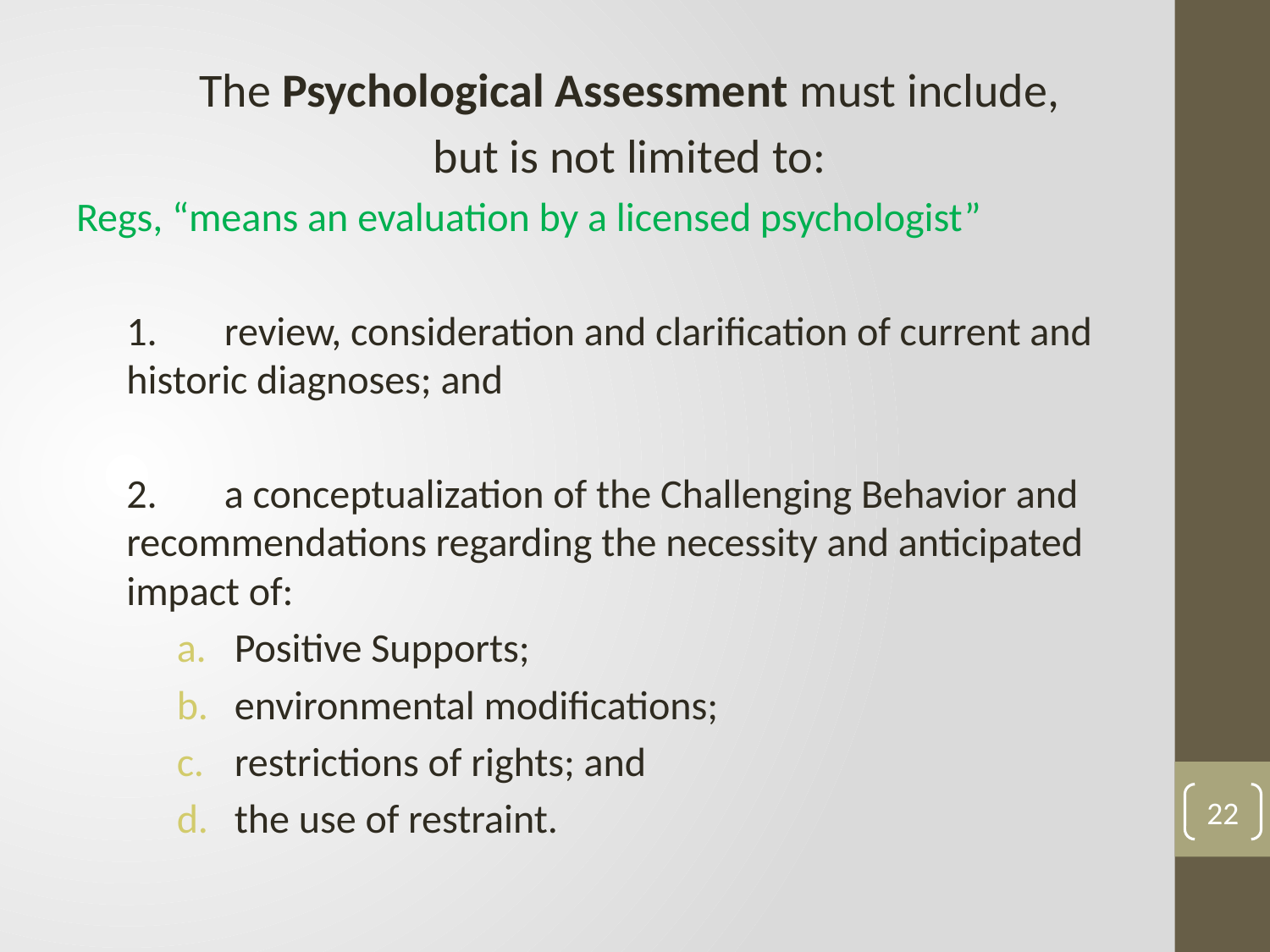

The Psychological Assessment must include,
but is not limited to:
Regs, “means an evaluation by a licensed psychologist”

1. 	review, consideration and clarification of current and historic diagnoses; and

2. 	a conceptualization of the Challenging Behavior and recommendations regarding the necessity and anticipated impact of:
Positive Supports;
environmental modifications;
restrictions of rights; and
the use of restraint.
22